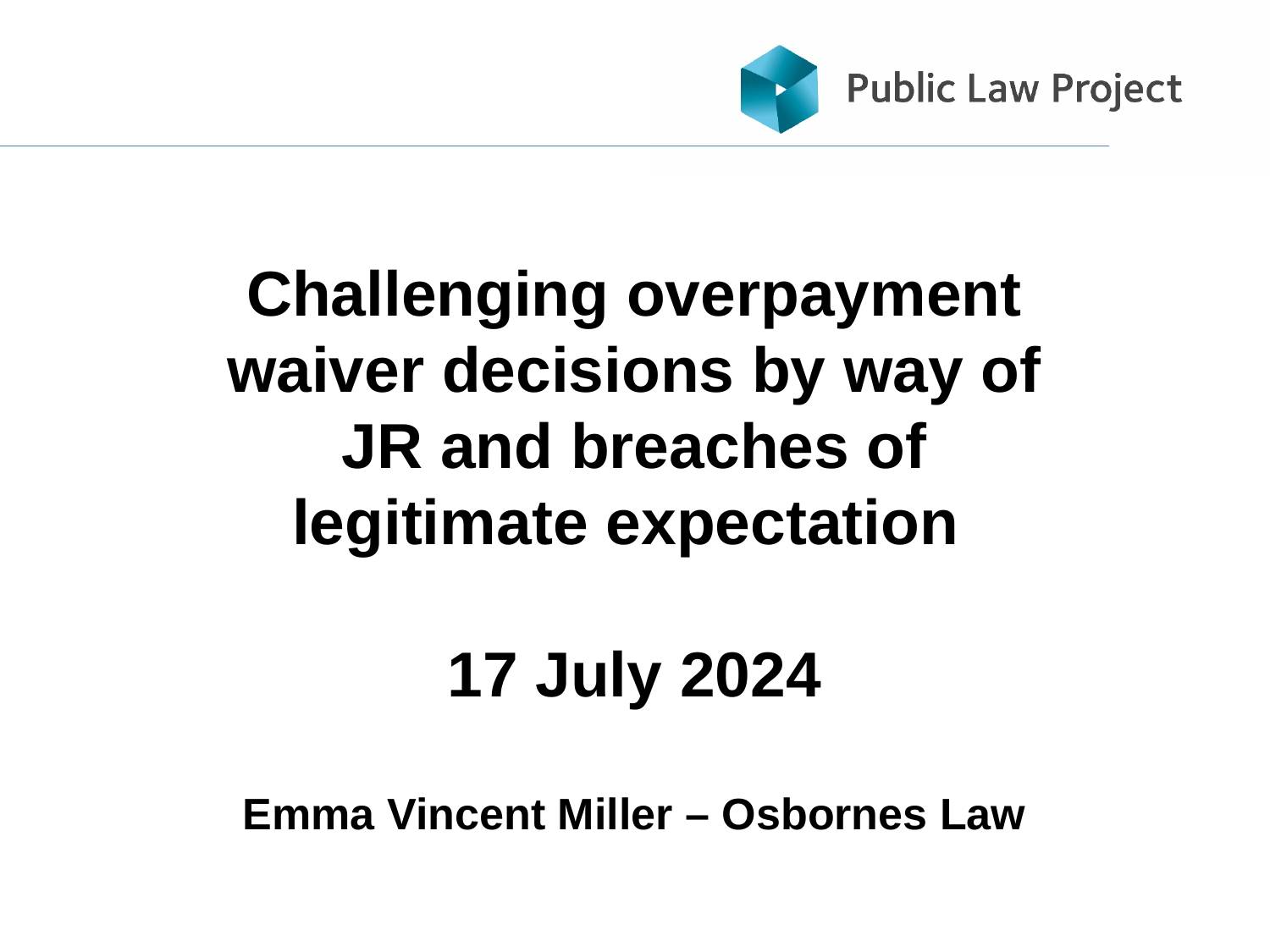

# Challenging overpayment waiver decisions by way of JR and breaches of legitimate expectation 17 July 2024 Emma Vincent Miller – Osbornes Law